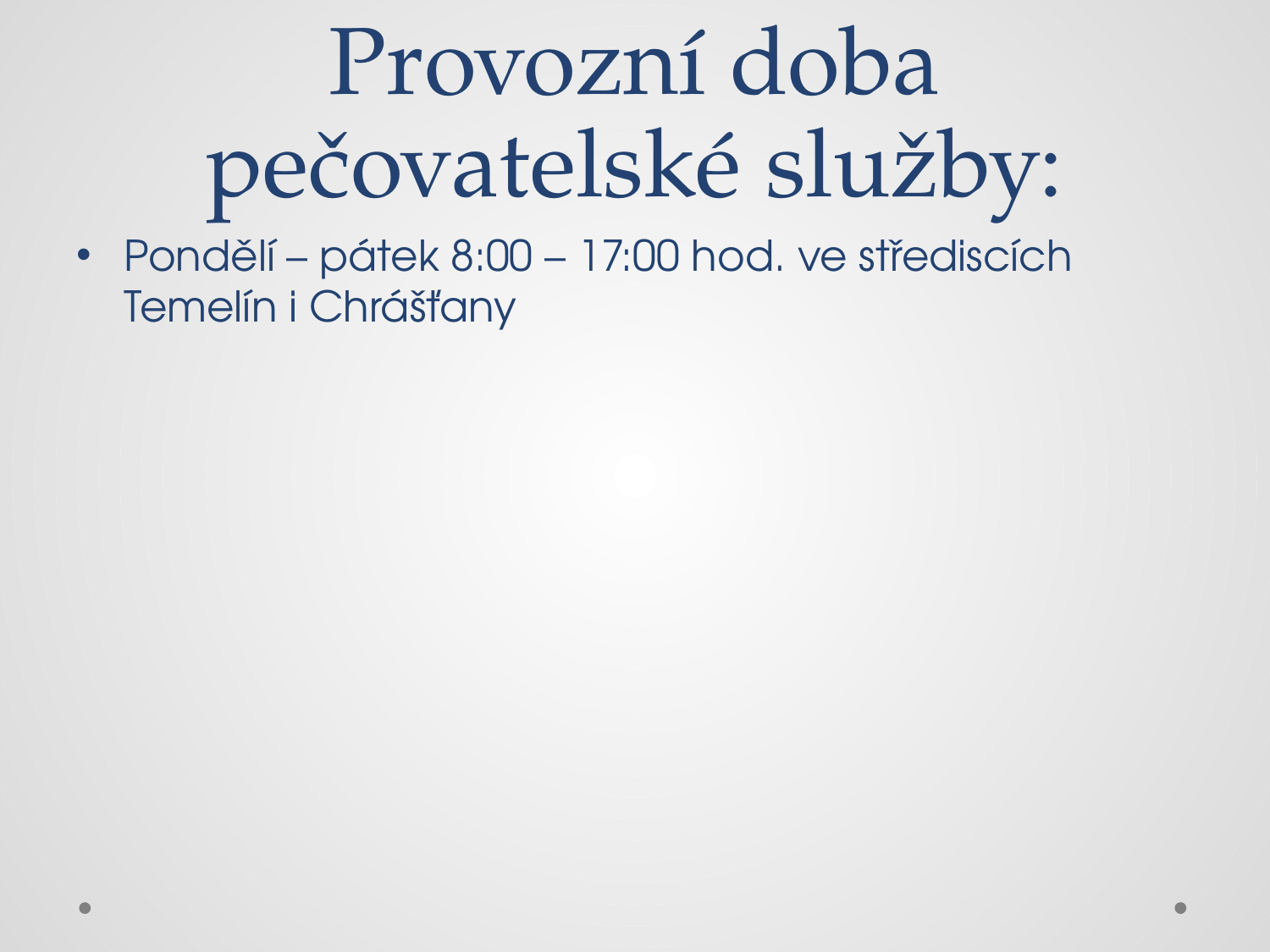

# Provozní doba pečovatelské služby:
Pondělí – pátek 8:00 – 17:00 hod. ve střediscích Temelín i Chrášťany